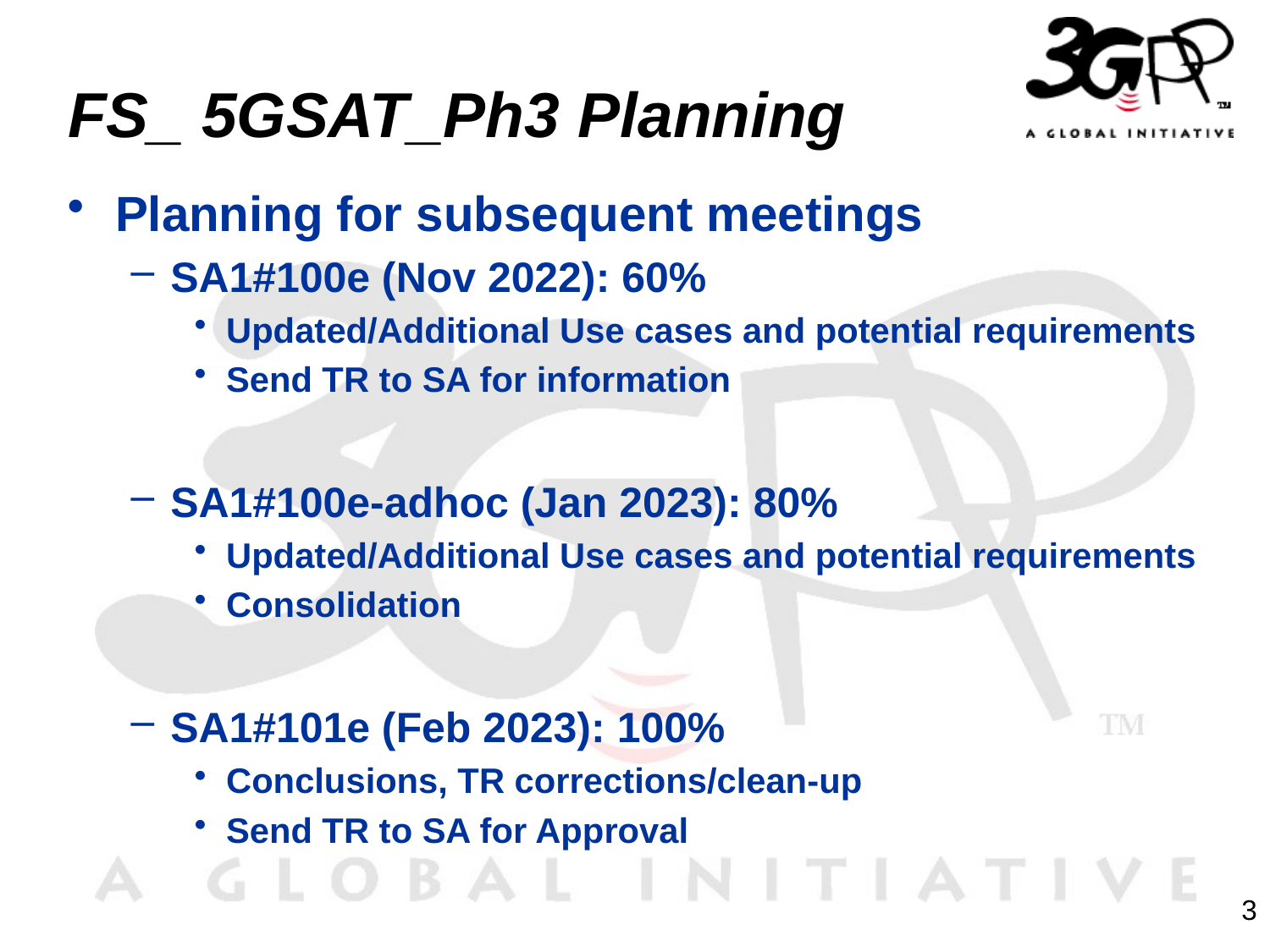

# FS_ 5GSAT_Ph3 Planning
Planning for subsequent meetings
SA1#100e (Nov 2022): 60%
Updated/Additional Use cases and potential requirements
Send TR to SA for information

SA1#100e-adhoc (Jan 2023): 80%
Updated/Additional Use cases and potential requirements
Consolidation

SA1#101e (Feb 2023): 100%
Conclusions, TR corrections/clean-up
Send TR to SA for Approval

3